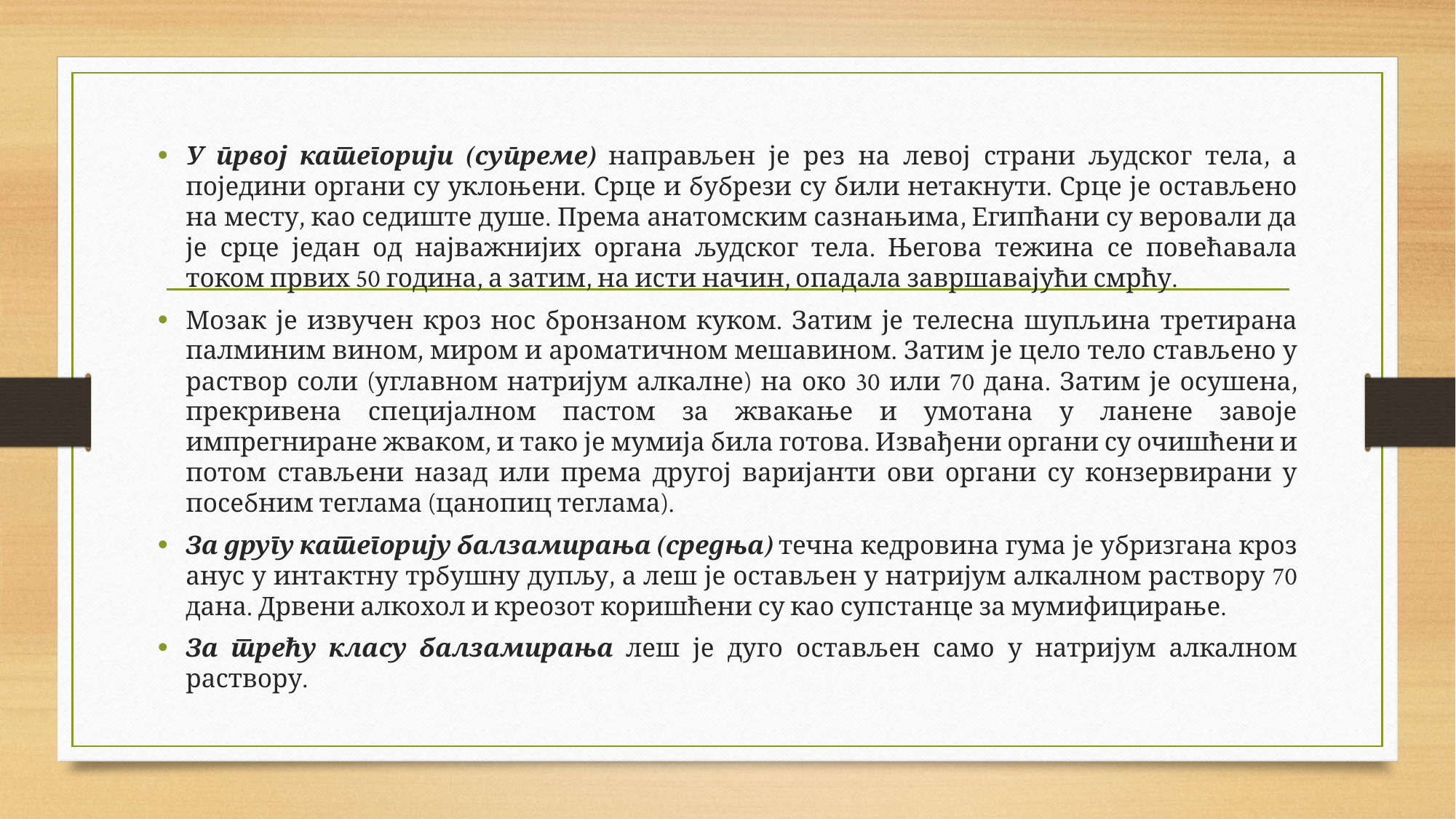

У првој категорији (супреме) направљен је рез на левој страни људског тела, а поједини органи су уклоњени. Срце и бубрези су били нетакнути. Срце је остављено на месту, као седиште душе. Према анатомским сазнањима, Египћани су веровали да је срце један од најважнијих органа људског тела. Његова тежина се повећавала током првих 50 година, а затим, на исти начин, опадала завршавајући смрћу.
Мозак је извучен кроз нос бронзаном куком. Затим је телесна шупљина третирана палминим вином, миром и ароматичном мешавином. Затим је цело тело стављено у раствор соли (углавном натријум алкалне) на око 30 или 70 дана. Затим је осушена, прекривена специјалном пастом за жвакање и умотана у ланене завоје импрегниране жваком, и тако је мумија била готова. Извађени органи су очишћени и потом стављени назад или према другој варијанти ови органи су конзервирани у посебним теглама (цанопиц теглама).
За другу категорију балзамирања (средња) течна кедровина гума је убризгана кроз анус у интактну трбушну дупљу, а леш је остављен у натријум алкалном раствору 70 дана. Дрвени алкохол и креозот коришћени су као супстанце за мумифицирање.
За трећу класу балзамирања леш је дуго остављен само у натријум алкалном раствору.